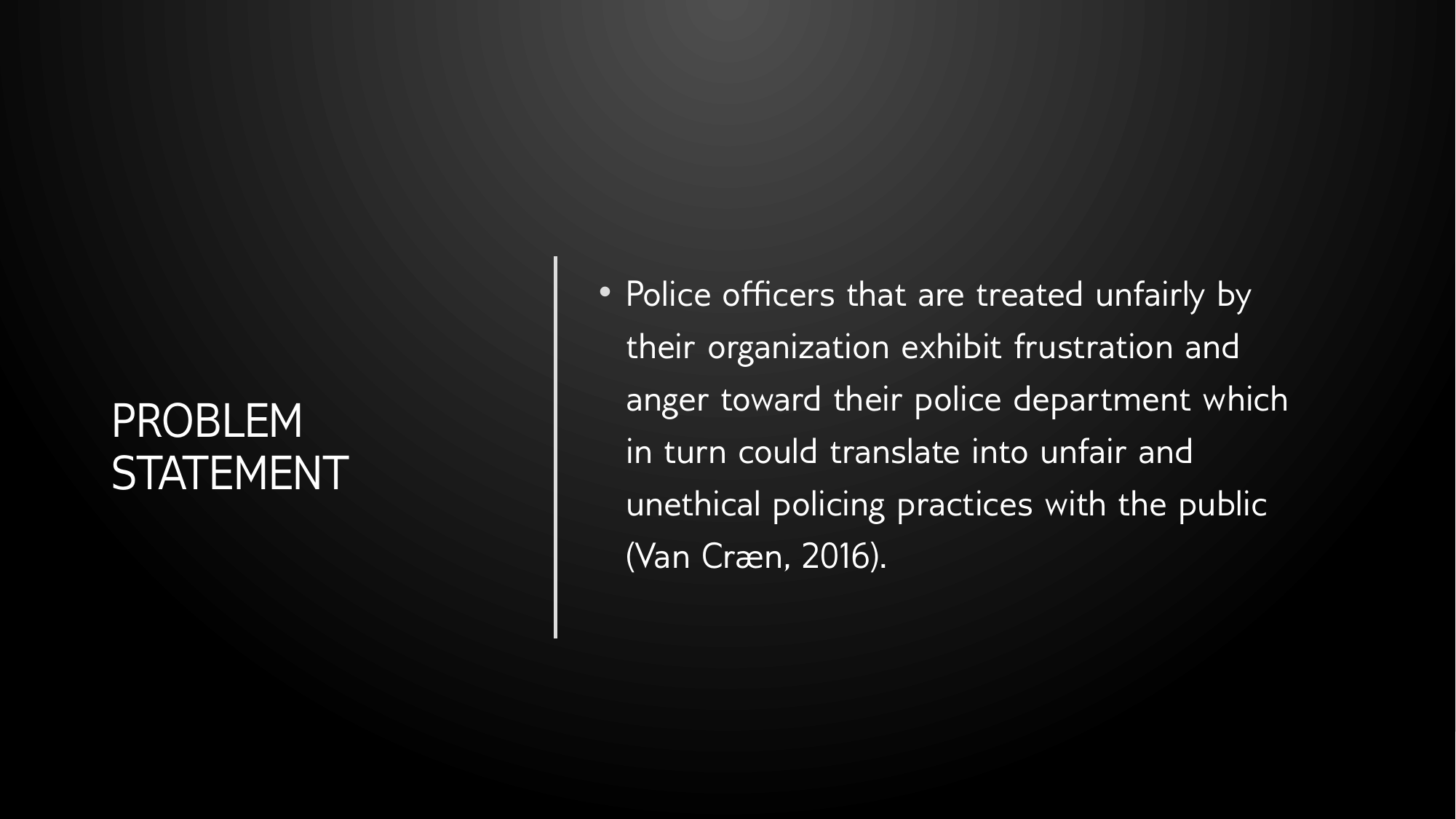

# Problem Statement
Police officers that are treated unfairly by their organization exhibit frustration and anger toward their police department which in turn could translate into unfair and unethical policing practices with the public (Van Craen, 2016).